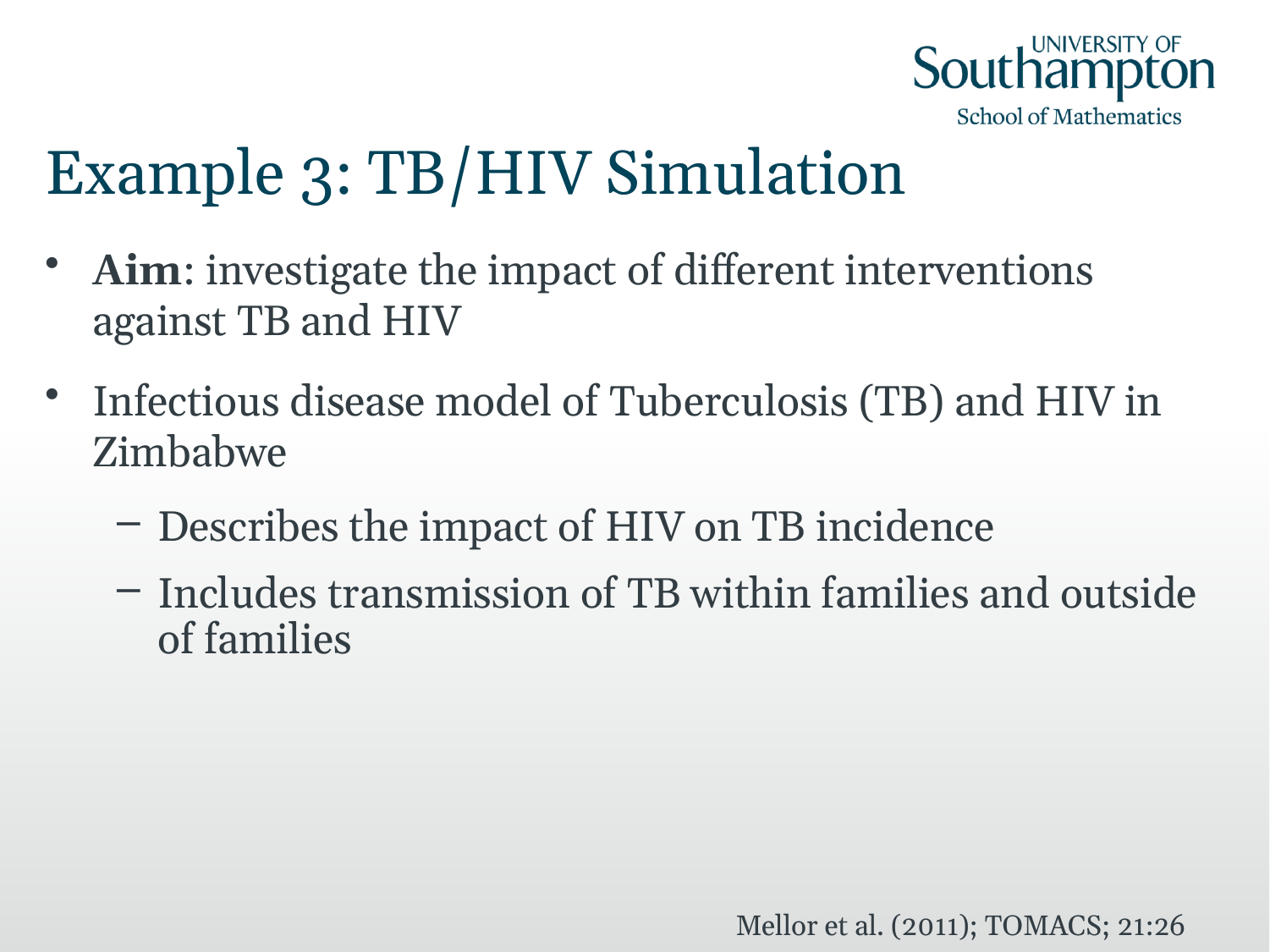

# Example 3: TB/HIV Simulation
Aim: investigate the impact of different interventions against TB and HIV
Infectious disease model of Tuberculosis (TB) and HIV in Zimbabwe
Describes the impact of HIV on TB incidence
Includes transmission of TB within families and outside of families
Mellor et al. (2011); TOMACS; 21:26